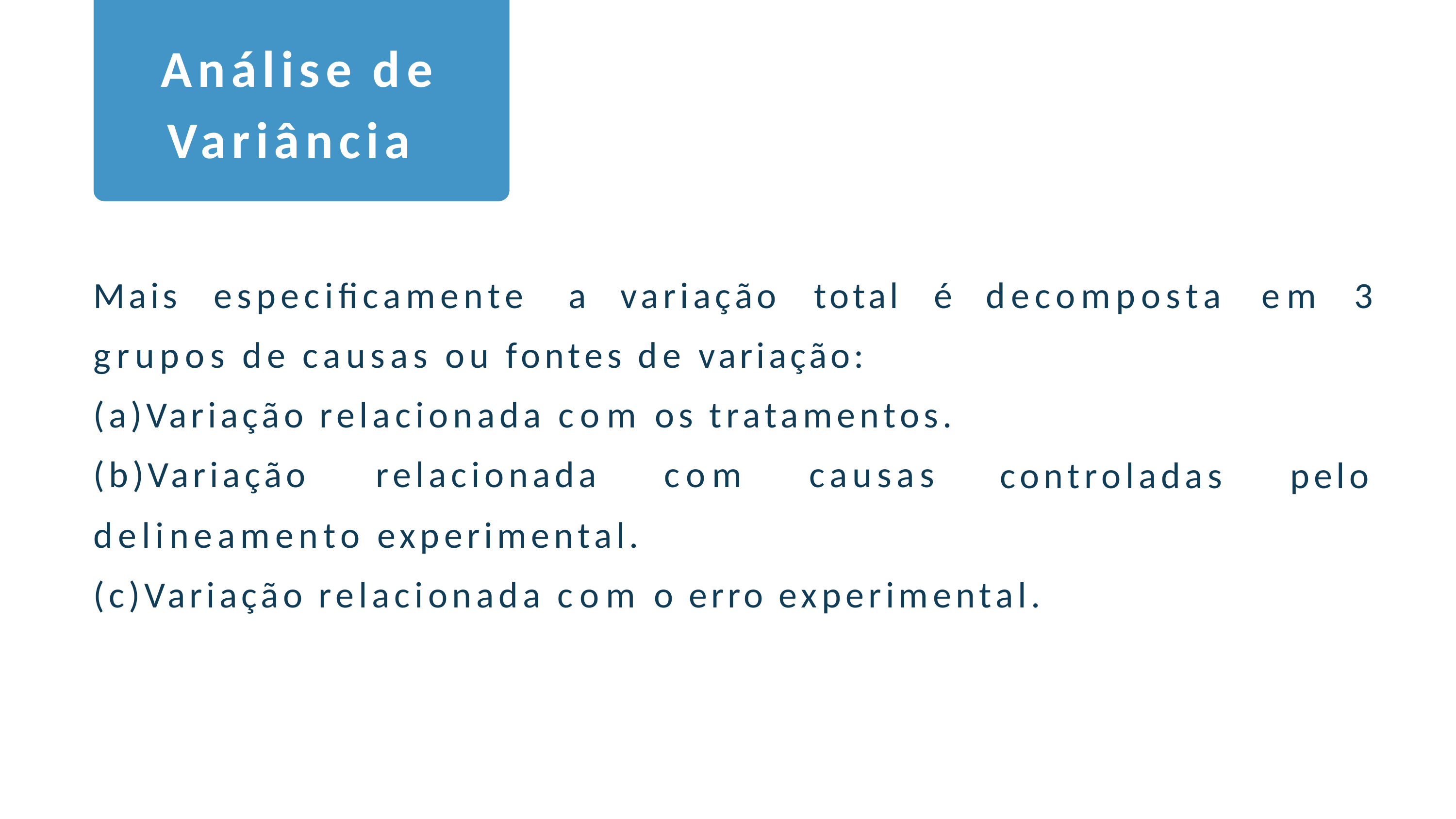

# Análise de Variância
Mais	especificamente	a	variação		total	é grupos de causas ou fontes de variação: (a)Variação relacionada com os tratamentos. (b)Variação	relacionada		com	causas
decomposta	em	3
controladas
pelo
delineamento experimental.
(c)Variação relacionada com o erro experimental.